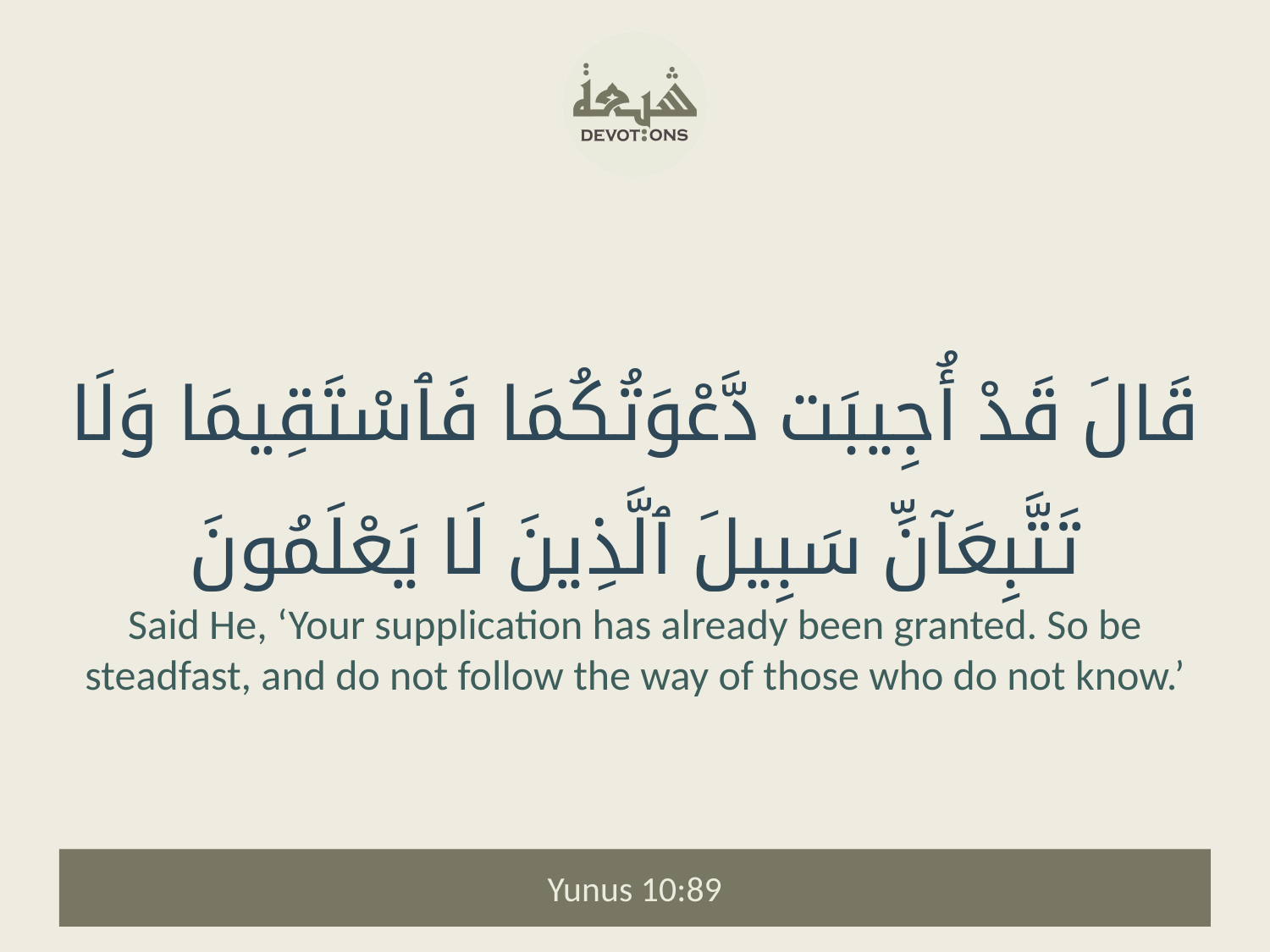

قَالَ قَدْ أُجِيبَت دَّعْوَتُكُمَا فَٱسْتَقِيمَا وَلَا تَتَّبِعَآنِّ سَبِيلَ ٱلَّذِينَ لَا يَعْلَمُونَ
Said He, ‘Your supplication has already been granted. So be steadfast, and do not follow the way of those who do not know.’
Yunus 10:89